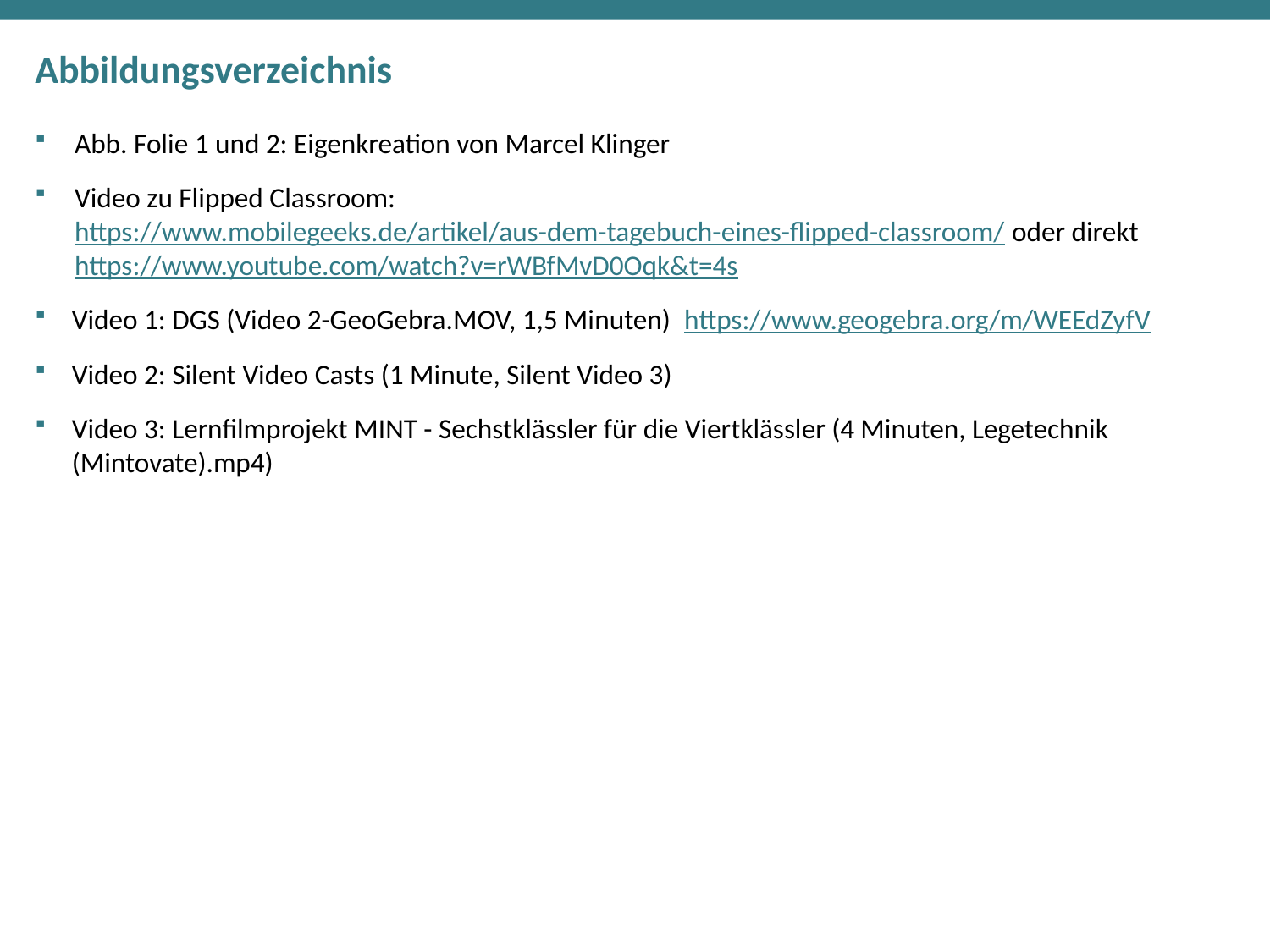

# Abbildungsverzeichnis
Abb. Folie 1 und 2: Eigenkreation von Marcel Klinger
Video zu Flipped Classroom: https://www.mobilegeeks.de/artikel/aus-dem-tagebuch-eines-flipped-classroom/ oder direkt https://www.youtube.com/watch?v=rWBfMvD0Oqk&t=4s
Video 1: DGS (Video 2-GeoGebra.MOV, 1,5 Minuten)  https://www.geogebra.org/m/WEEdZyfV
Video 2: Silent Video Casts (1 Minute, Silent Video 3)
Video 3: Lernfilmprojekt MINT - Sechstklässler für die Viertklässler (4 Minuten, Legetechnik (Mintovate).mp4)